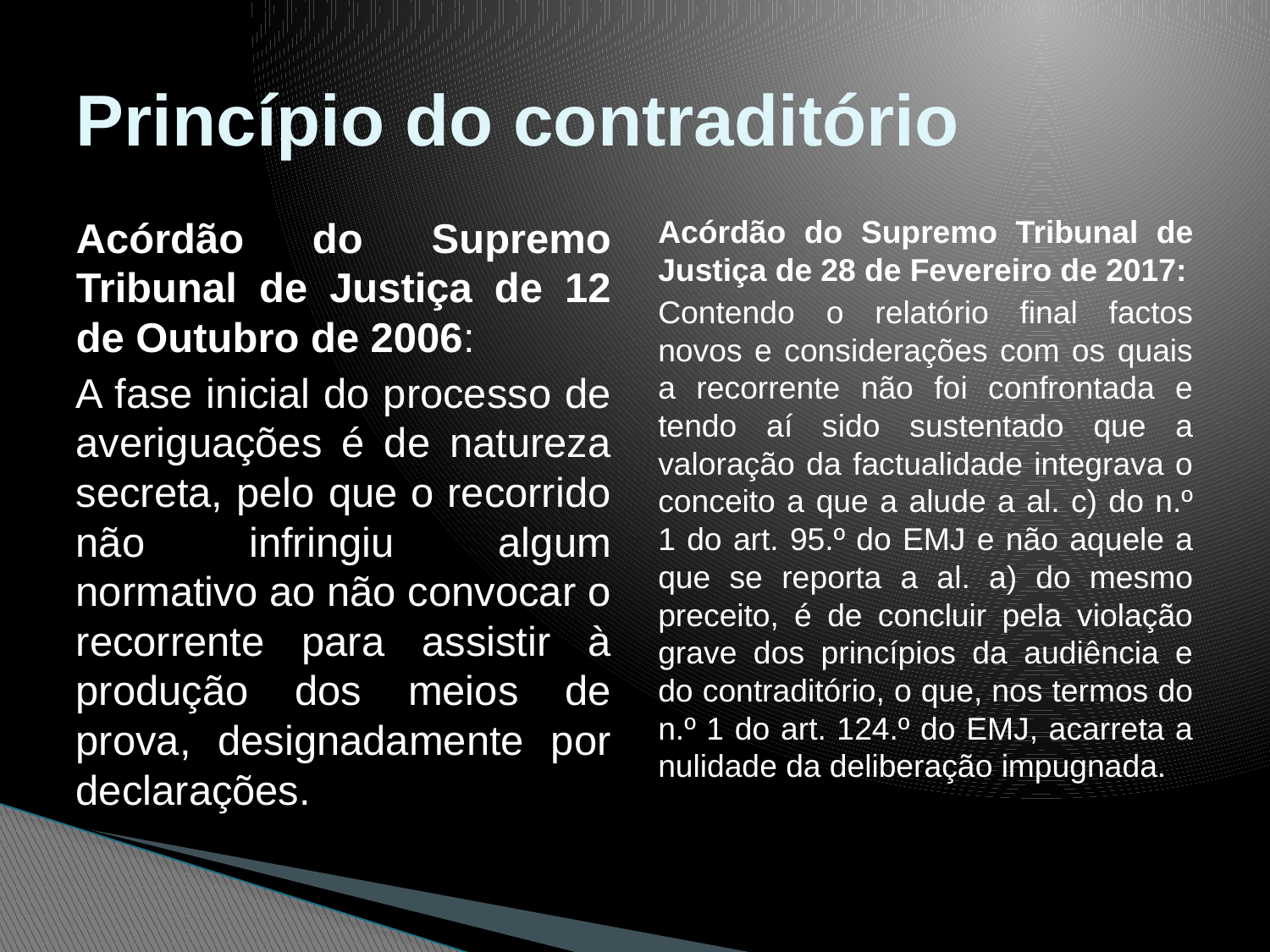

# Princípio do contraditório
Acórdão do Supremo Tribunal de Justiça de 12 de Outubro de 2006:
A fase inicial do processo de averiguações é de natureza secreta, pelo que o recorrido não infringiu algum normativo ao não convocar o recorrente para assistir à produção dos meios de prova, designadamente por declarações.

Acórdão do Supremo Tribunal de Justiça de 28 de Fevereiro de 2017:
Contendo o relatório final factos novos e considerações com os quais a recorrente não foi confrontada e tendo aí sido sustentado que a valoração da factualidade integrava o conceito a que a alude a al. c) do n.º 1 do art. 95.º do EMJ e não aquele a que se reporta a al. a) do mesmo preceito, é de concluir pela violação grave dos princípios da audiência e do contraditório, o que, nos termos do n.º 1 do art. 124.º do EMJ, acarreta a nulidade da deliberação impugnada.